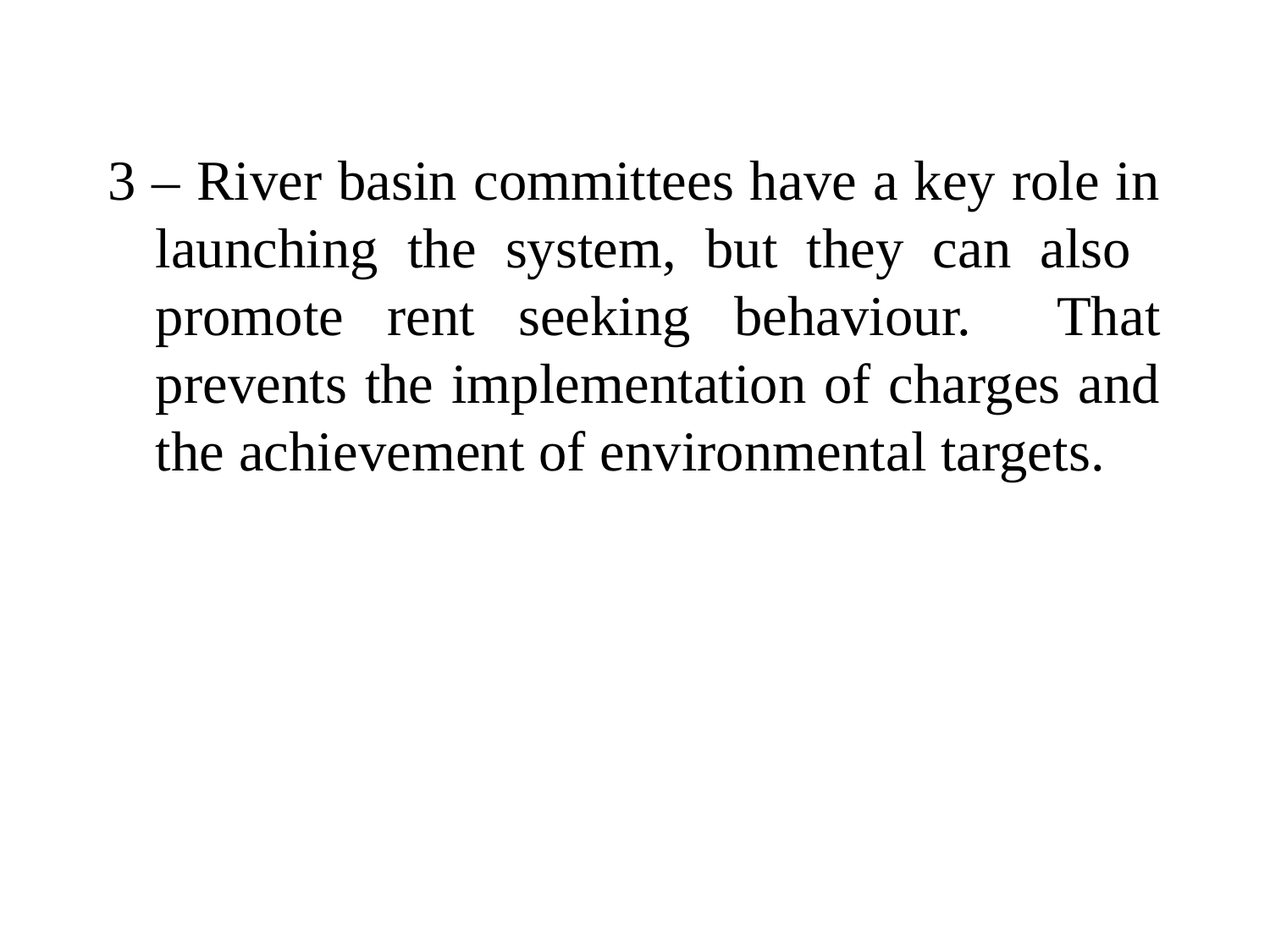

#
3 – River basin committees have a key role in launching the system, but they can also  promote rent seeking behaviour.  That prevents the implementation of charges and the achievement of environmental targets.